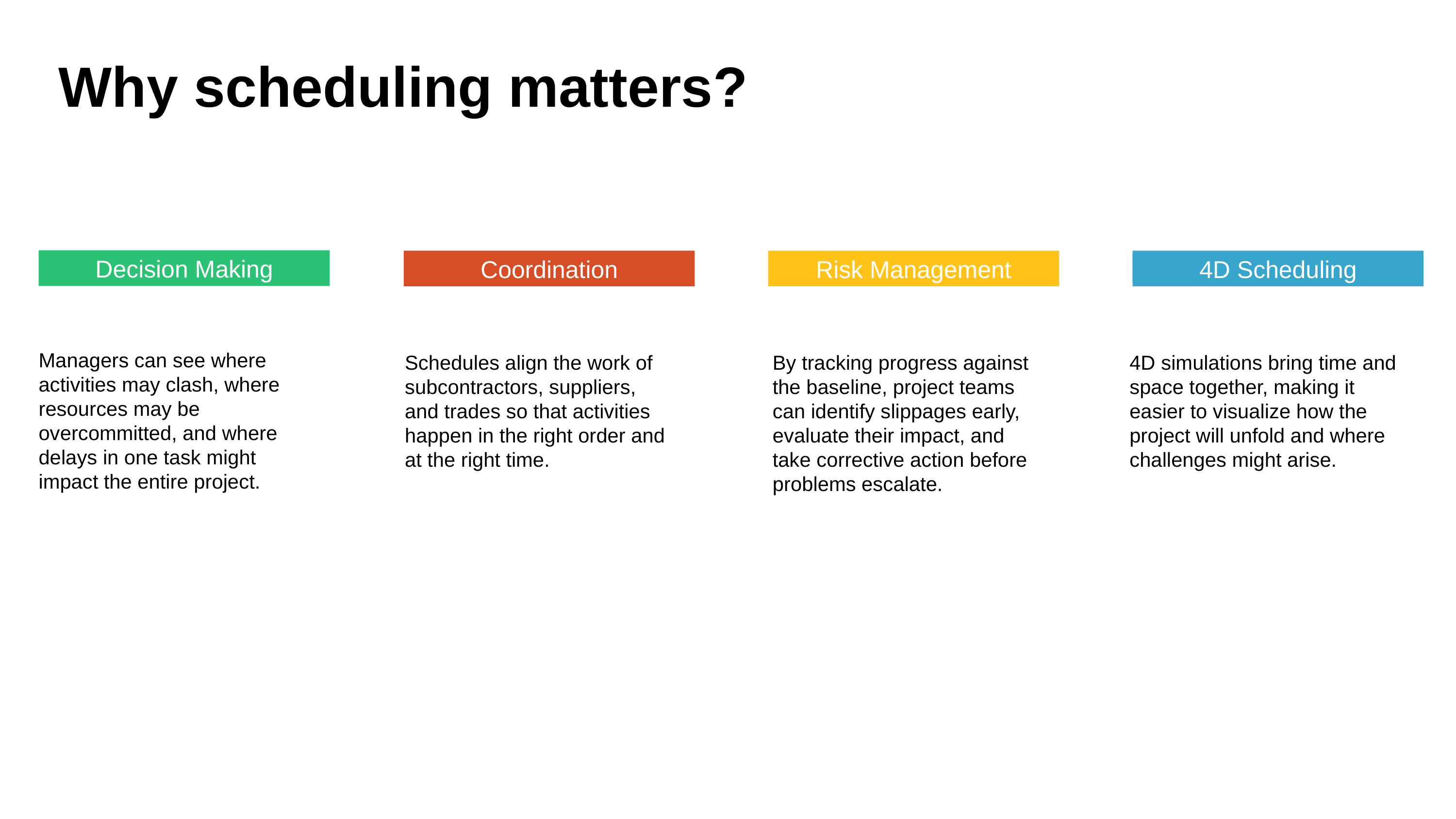

# Why scheduling matters?
Decision Making
4D Scheduling
Risk Management
Coordination

Managers can see where activities may clash, where resources may be overcommitted, and where delays in one task might impact the entire project.

Schedules align the work of subcontractors, suppliers, and trades so that activities happen in the right order and at the right time.
By tracking progress against the baseline, project teams can identify slippages early, evaluate their impact, and take corrective action before problems escalate.
4D simulations bring time and space together, making it easier to visualize how the project will unfold and where challenges might arise.